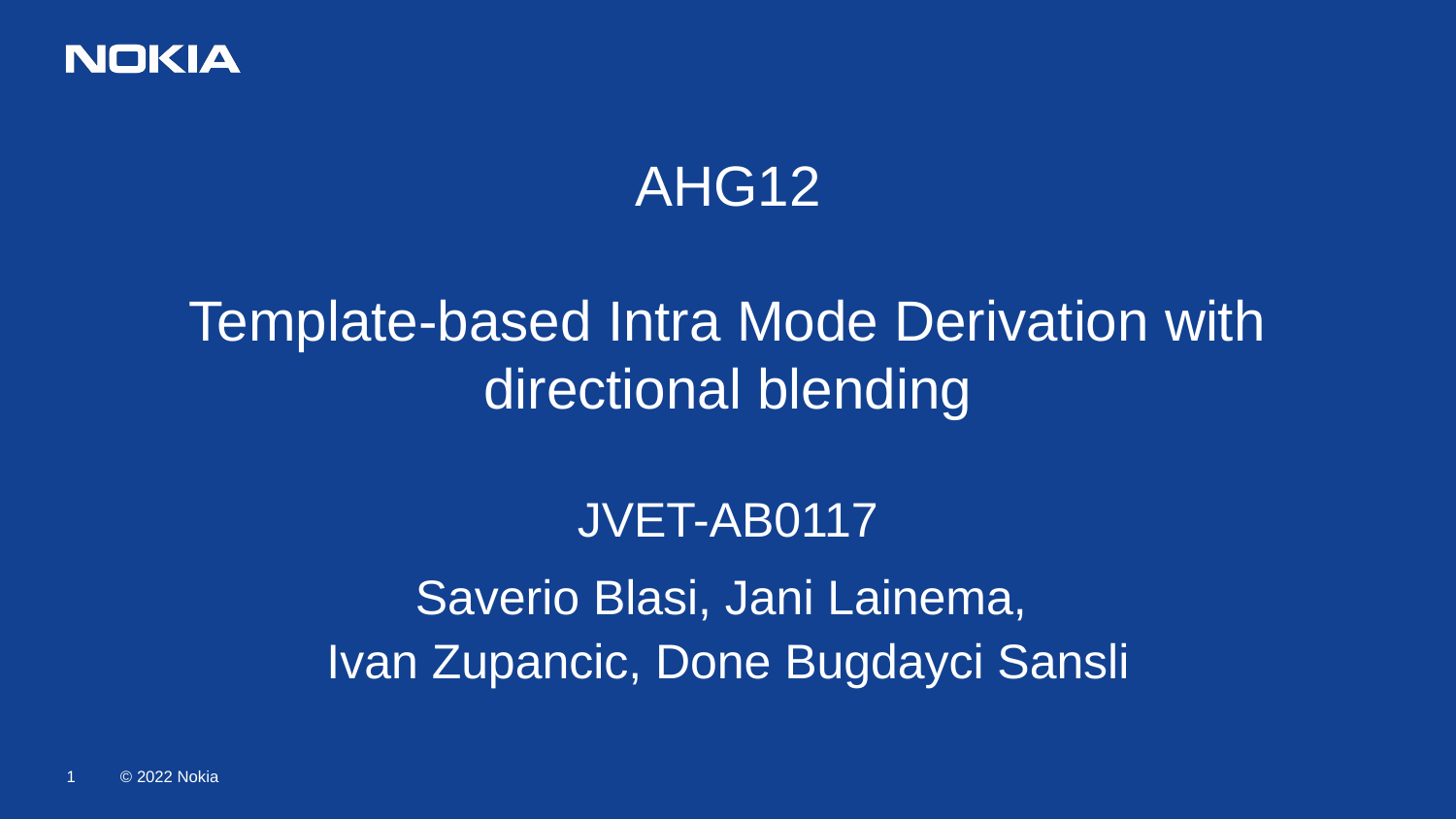

# AHG12 Template-based Intra Mode Derivation with directional blending JVET-AB0117
Saverio Blasi, Jani Lainema,
Ivan Zupancic, Done Bugdayci Sansli